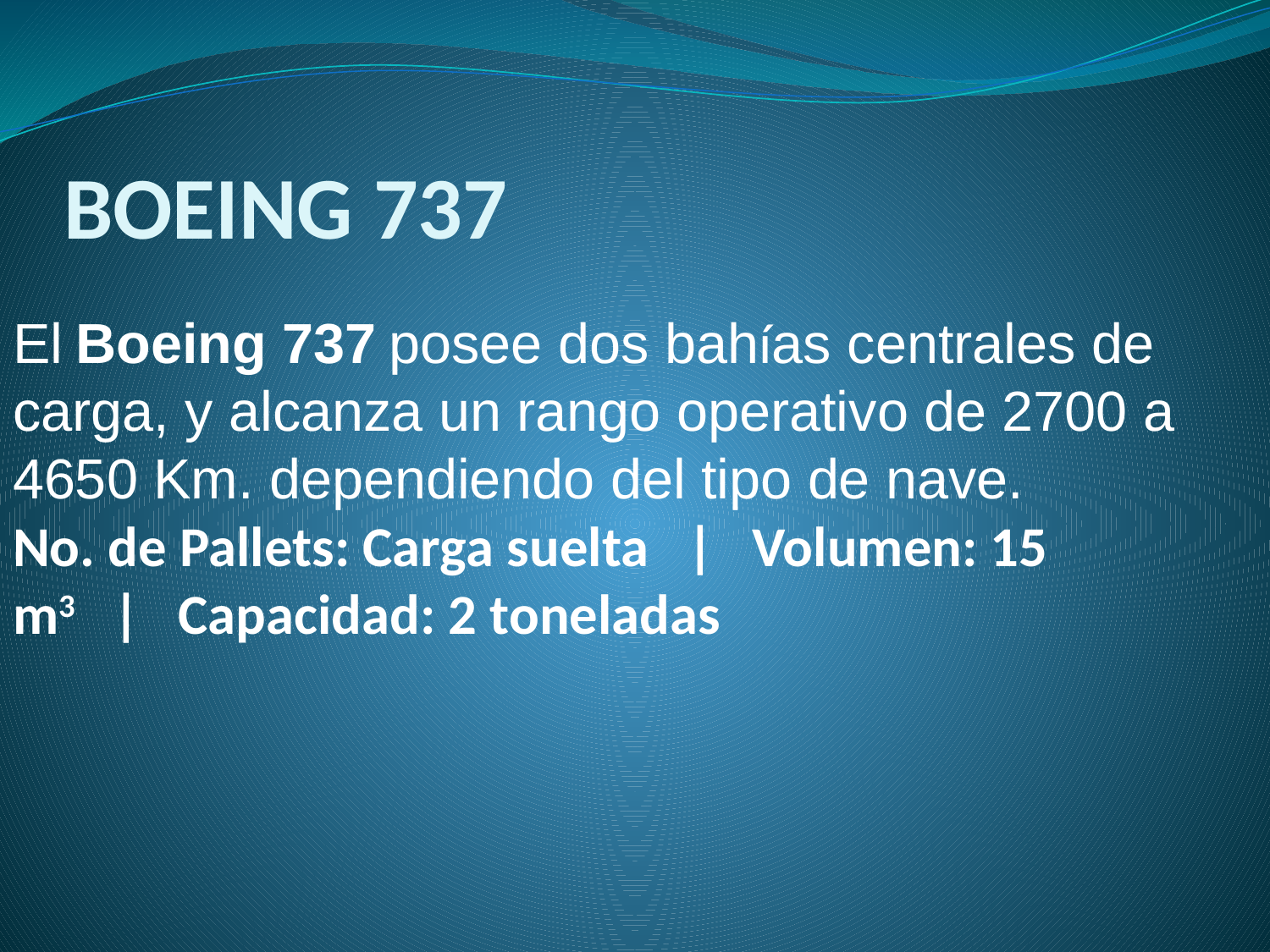

# BOEING 737
El Boeing 737 posee dos bahías centrales de carga, y alcanza un rango operativo de 2700 a 4650 Km. dependiendo del tipo de nave.
No. de Pallets: Carga suelta   |   Volumen: 15 m3   |   Capacidad: 2 toneladas